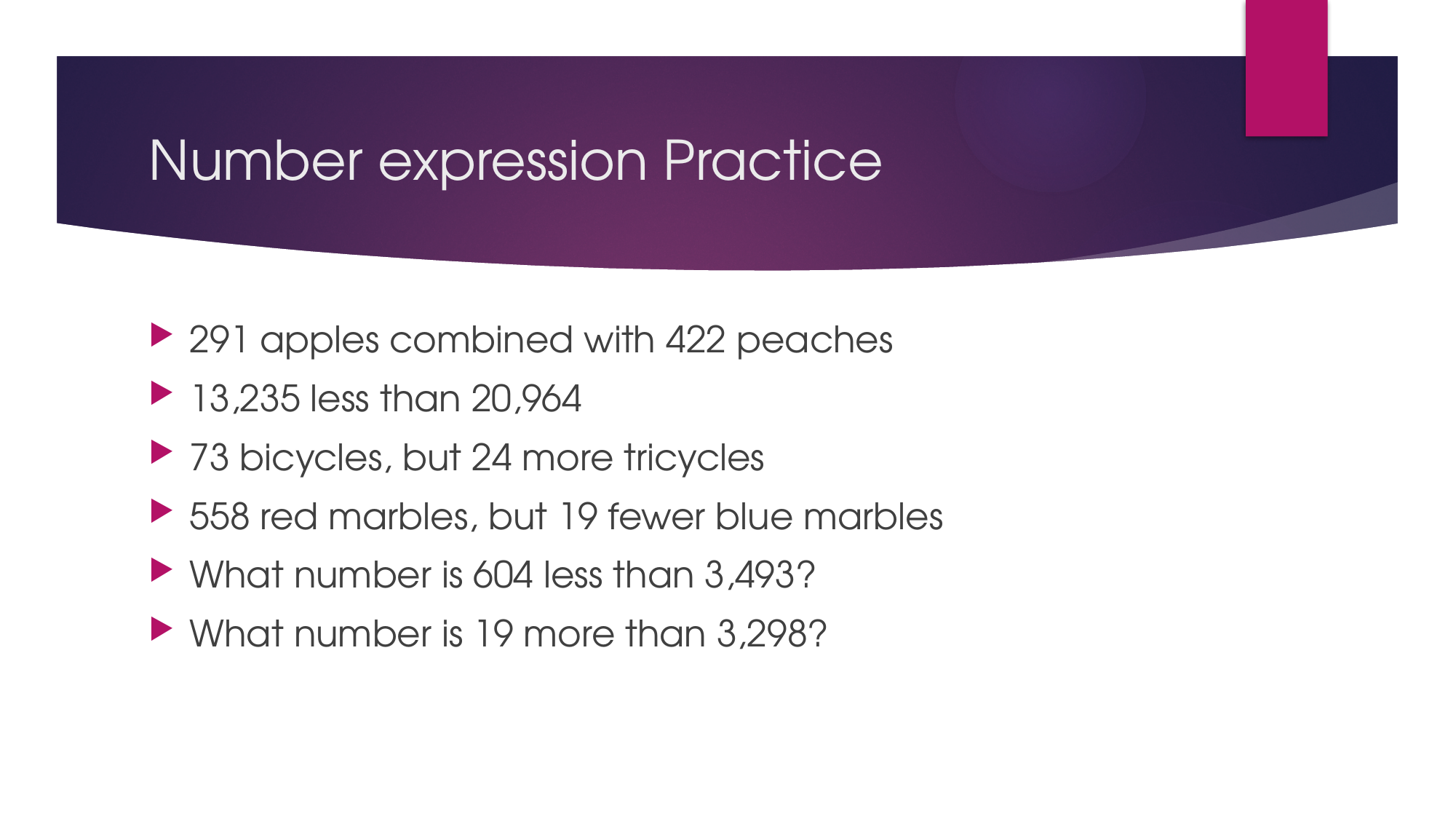

# Number expression Practice
291 apples combined with 422 peaches
13,235 less than 20,964
73 bicycles, but 24 more tricycles
558 red marbles, but 19 fewer blue marbles
What number is 604 less than 3,493?
What number is 19 more than 3,298?